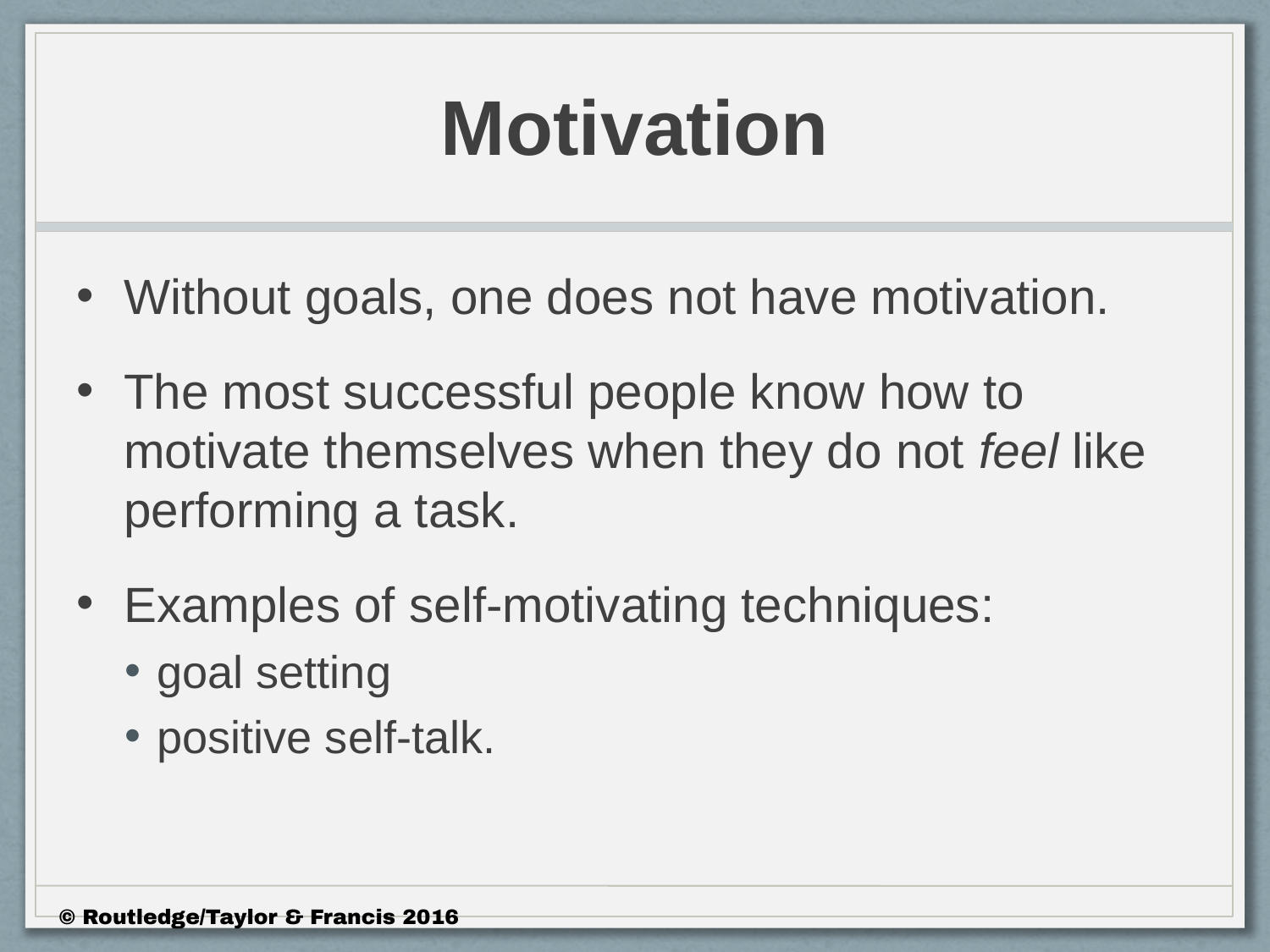

# Motivation
Without goals, one does not have motivation.
The most successful people know how to motivate themselves when they do not feel like performing a task.
Examples of self-motivating techniques:
goal setting
positive self-talk.
© Routledge/Taylor & Francis 2016